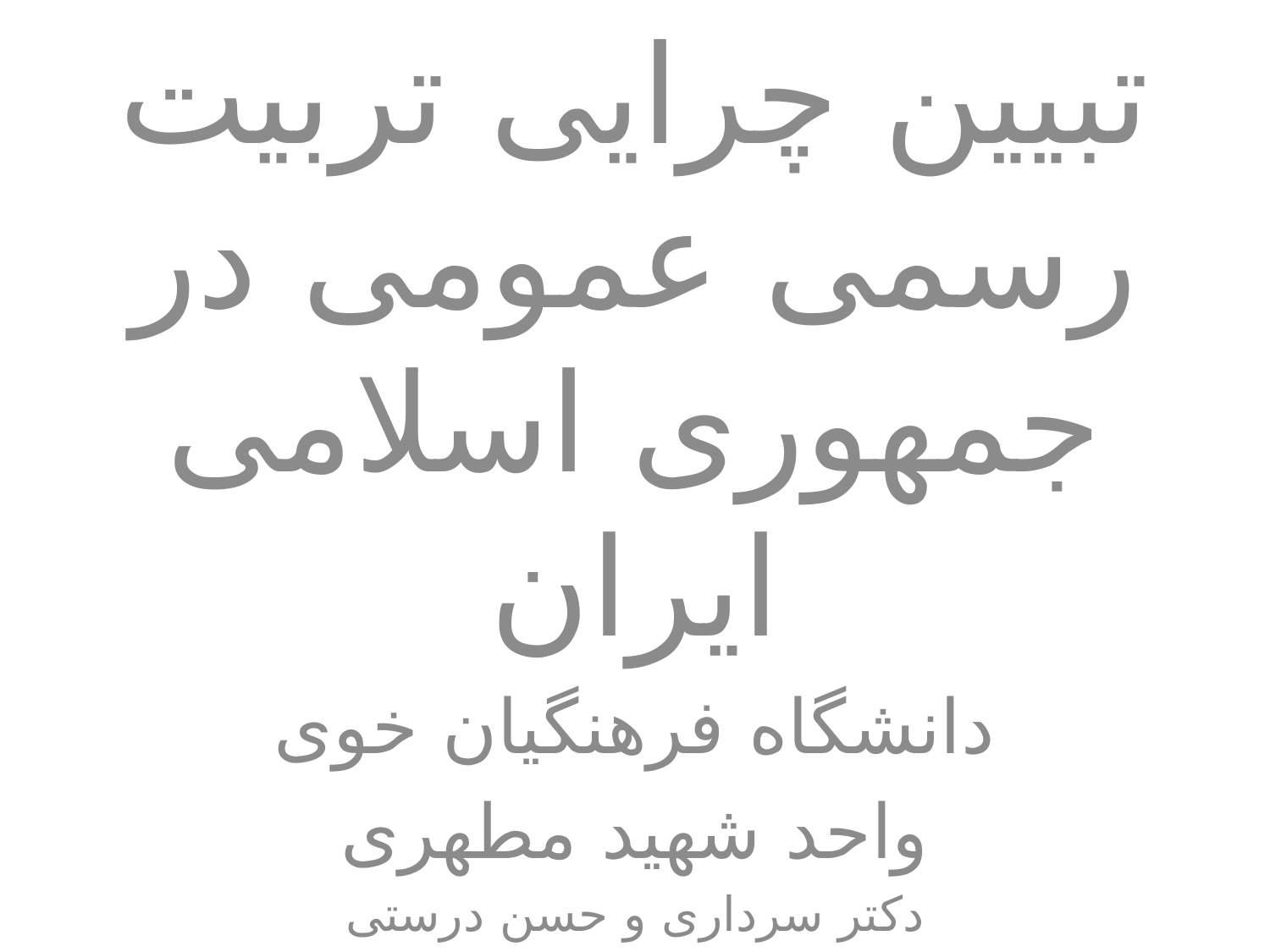

تبیین چرایی تربیت رسمی عمومی در جمهوری اسلامی ایران
دانشگاه فرهنگیان خوی
واحد شهید مطهری
دکتر سرداری و حسن درستی